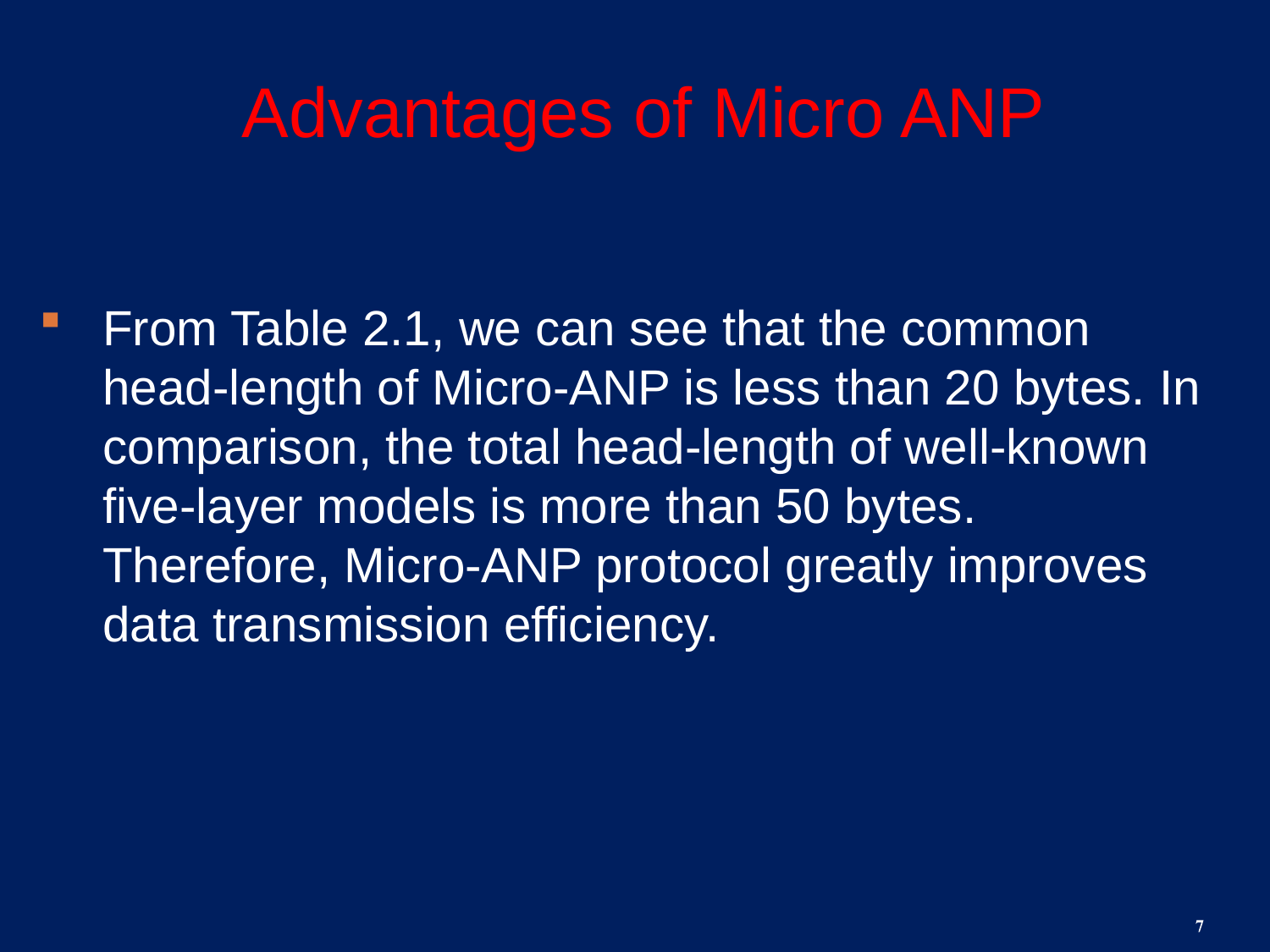

# Advantages of Micro ANP
From Table 2.1, we can see that the common head-length of Micro-ANP is less than 20 bytes. In comparison, the total head-length of well-known five-layer models is more than 50 bytes. Therefore, Micro-ANP protocol greatly improves data transmission efficiency.